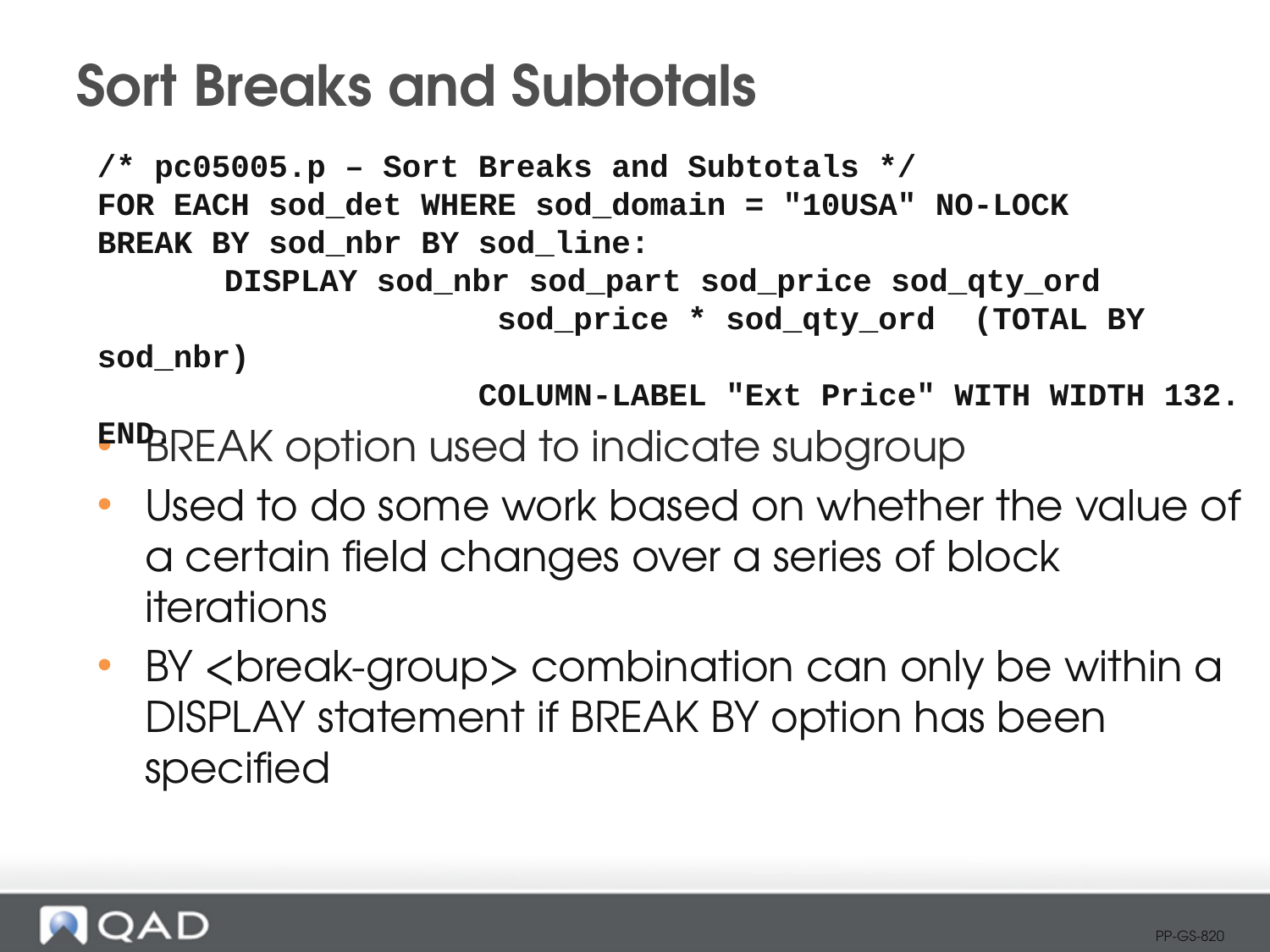

# Sort Breaks and Subtotals
/* pc05005.p – Sort Breaks and Subtotals */
FOR EACH sod_det WHERE sod_domain = "10USA" NO-LOCK
BREAK BY sod_nbr BY sod_line:
	DISPLAY sod_nbr sod_part sod_price sod_qty_ord
			 sod_price * sod_qty_ord  (TOTAL BY sod_nbr)
			COLUMN-LABEL "Ext Price" WITH WIDTH 132.
END.

BREAK option used to indicate subgroup
Used to do some work based on whether the value of a certain field changes over a series of block iterations
BY <break-group> combination can only be within a DISPLAY statement if BREAK BY option has been specified
PP-GS-820